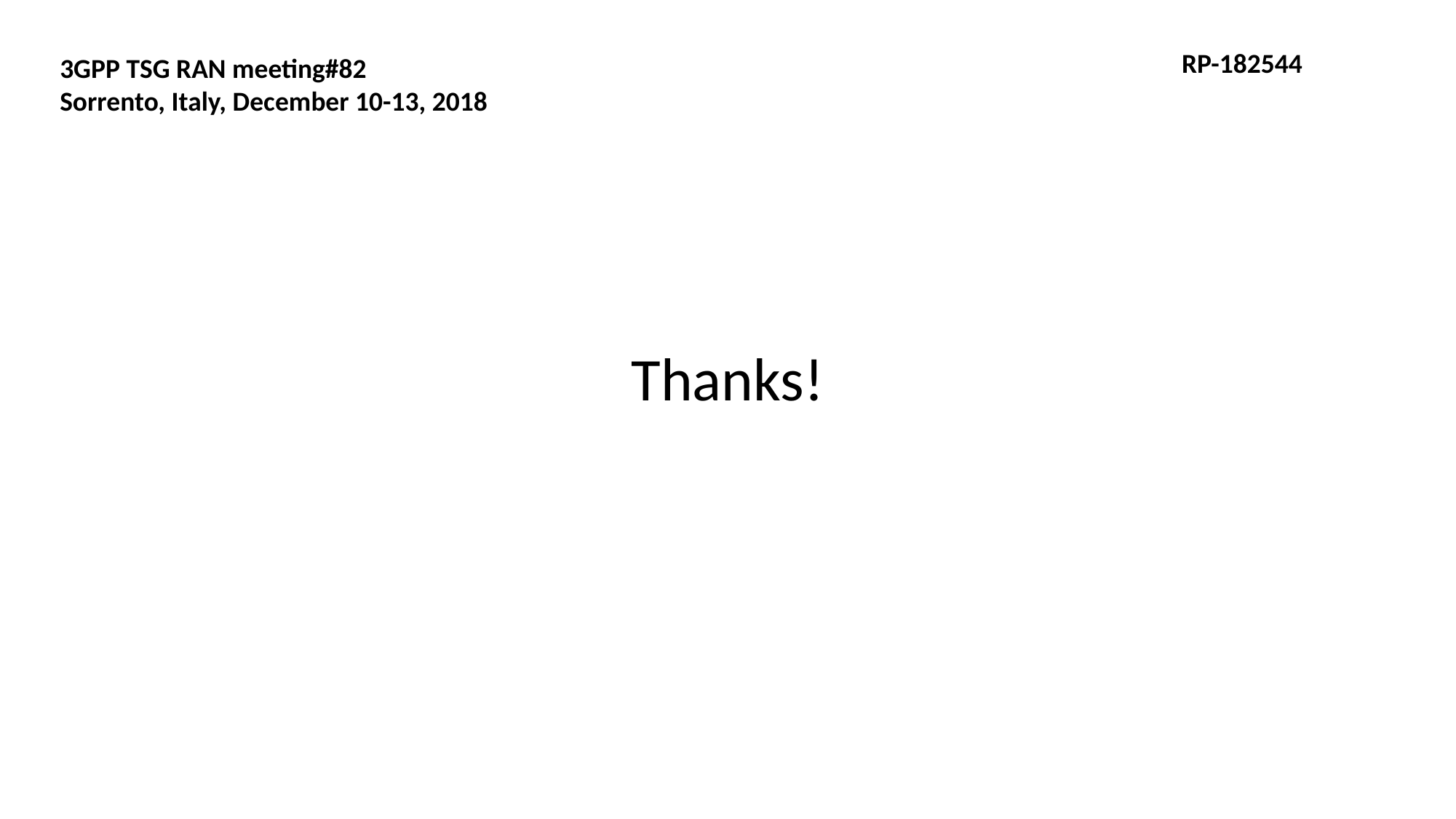

RP-182544
3GPP TSG RAN meeting#82
Sorrento, Italy, December 10-13, 2018
# Thanks!